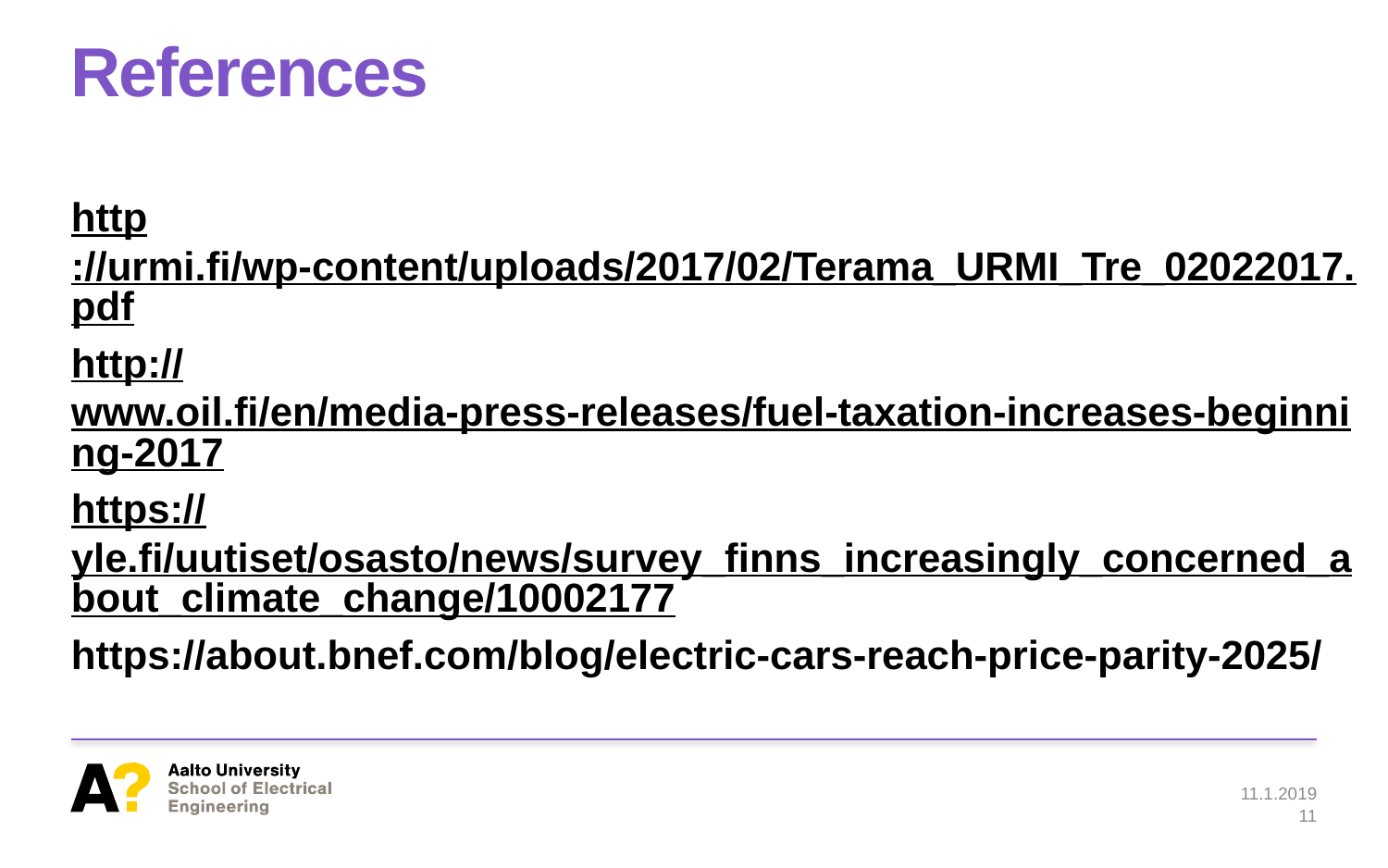

# References
http://urmi.fi/wp-content/uploads/2017/02/Terama_URMI_Tre_02022017.pdf
http://www.oil.fi/en/media-press-releases/fuel-taxation-increases-beginning-2017
https://yle.fi/uutiset/osasto/news/survey_finns_increasingly_concerned_about_climate_change/10002177
https://about.bnef.com/blog/electric-cars-reach-price-parity-2025/
11.1.2019
11